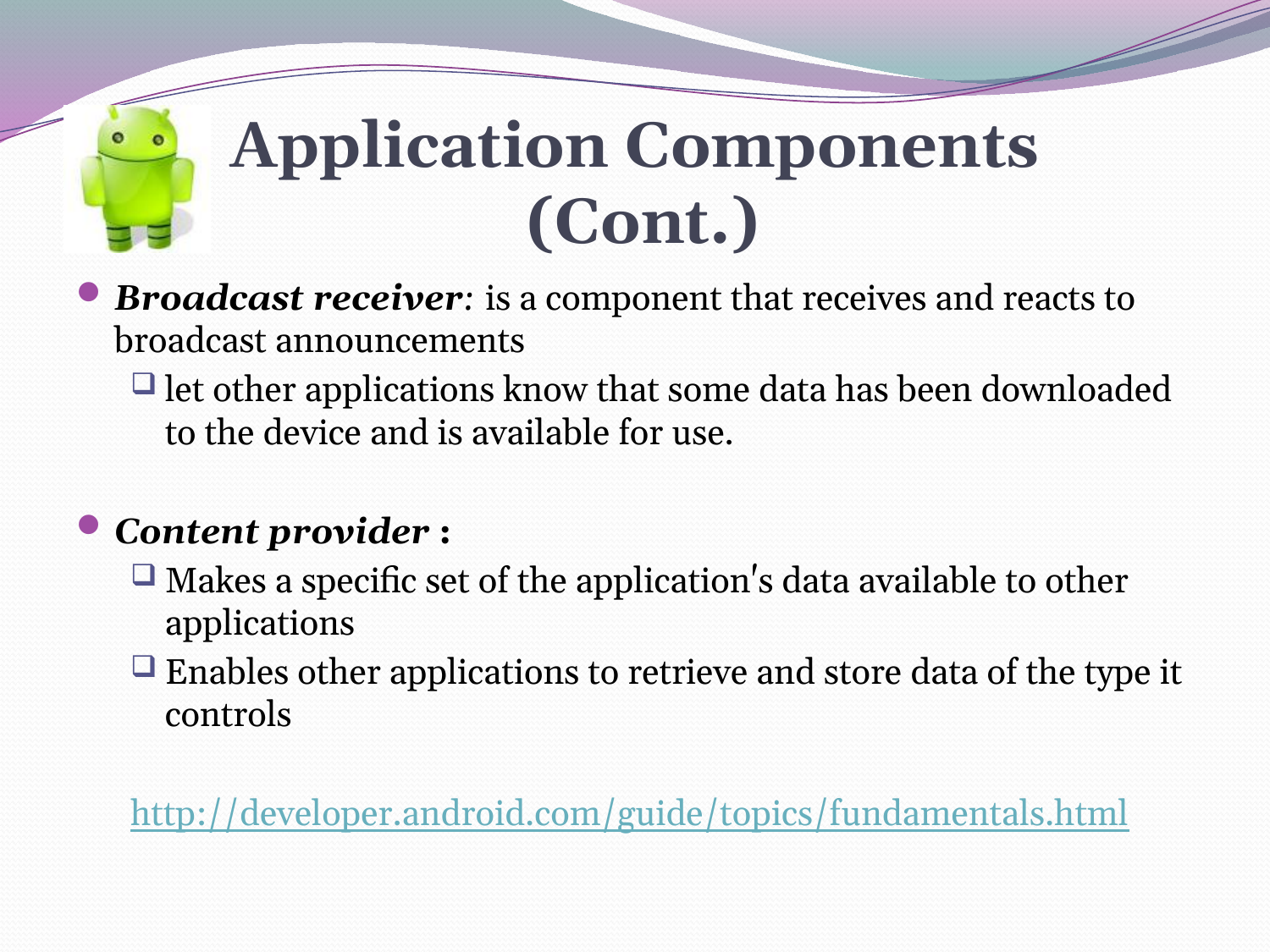

# Application Components (Cont.)
Broadcast receiver: is a component that receives and reacts to broadcast announcements
let other applications know that some data has been downloaded to the device and is available for use.

Content provider :
Makes a specific set of the application's data available to other applications
Enables other applications to retrieve and store data of the type it controls

http://developer.android.com/guide/topics/fundamentals.html